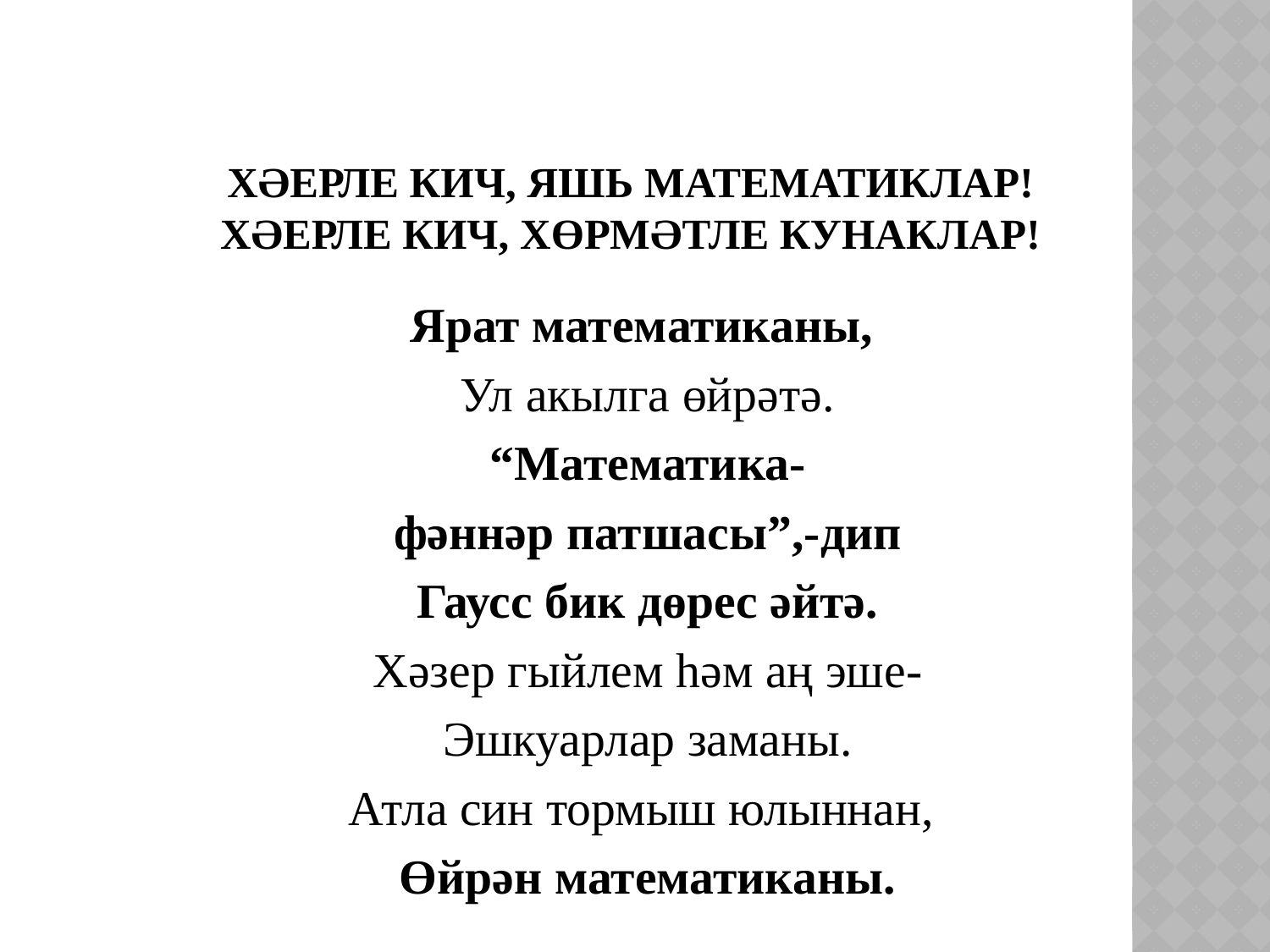

# Хәерле кич, яшь математиклар! Хәерле кич, хөрмәтле кунаклар!

Ярат математиканы,
Ул акылга өйрәтә.
“Математика-
фәннәр патшасы”,-дип
Гаусс бик дөрес әйтә.
Хәзер гыйлем һәм аң эше-
Эшкуарлар заманы.
Атла син тормыш юлыннан,
Өйрән математиканы.